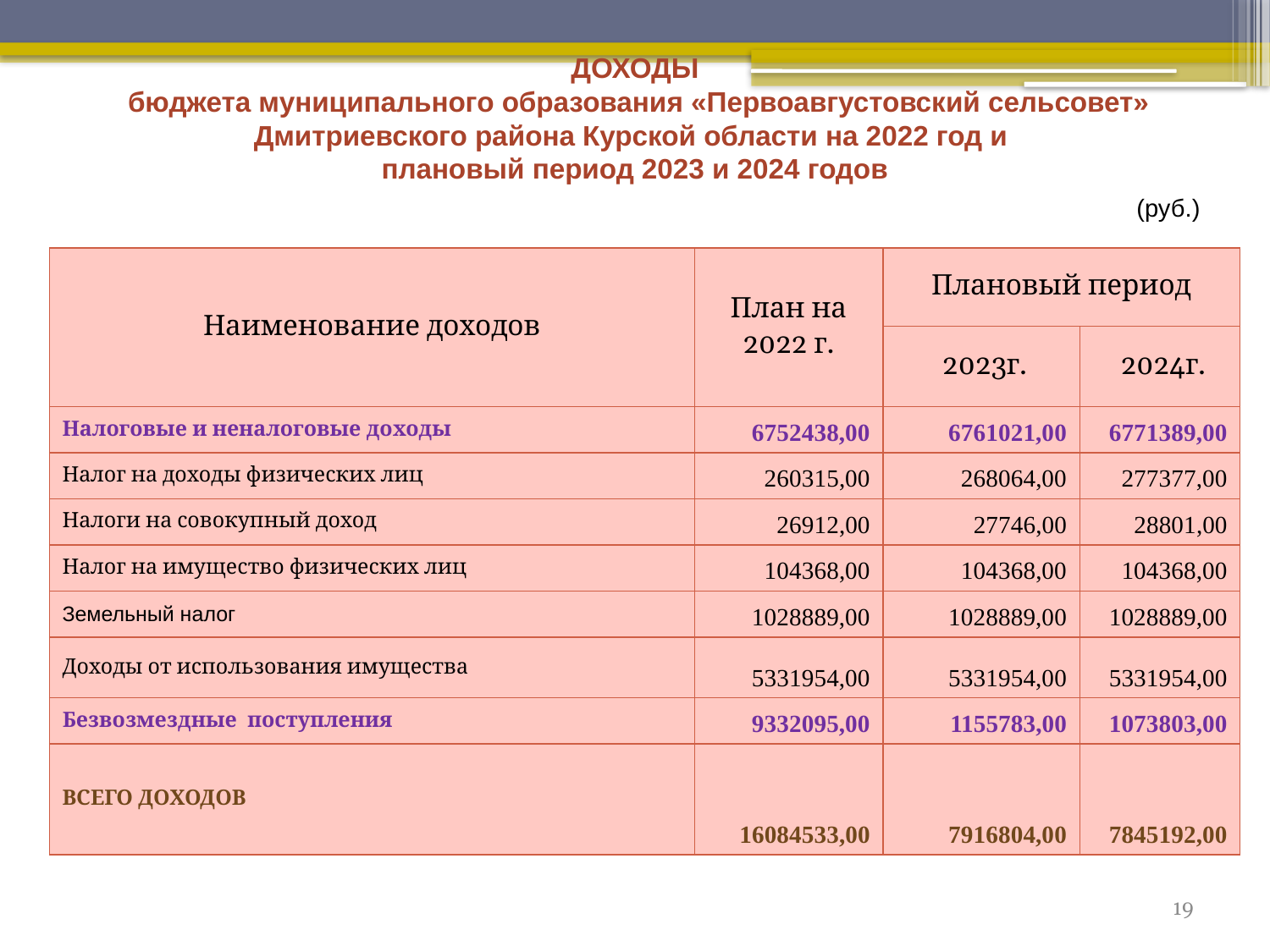

ДОХОДЫ
 бюджета муниципального образования «Первоавгустовский сельсовет» Дмитриевского района Курской области на 2022 год и
плановый период 2023 и 2024 годов
                                                                                                                        (руб.)

| Наименование доходов | План на 2022 г. | Плановый период |  |
| --- | --- | --- | --- |
|  |  | 2023г. | 2024г. |
| Налоговые и неналоговые доходы | 6752438,00 | 6761021,00 | 6771389,00 |
| Налог на доходы физических лиц | 260315,00 | 268064,00 | 277377,00 |
| Налоги на совокупный доход | 26912,00 | 27746,00 | 28801,00 |
| Налог на имущество физических лиц | 104368,00 | 104368,00 | 104368,00 |
| Земельный налог | 1028889,00 | 1028889,00 | 1028889,00 |
| Доходы от использования имущества | 5331954,00 | 5331954,00 | 5331954,00 |
| Безвозмездные поступления | 9332095,00 | 1155783,00 | 1073803,00 |
| ВСЕГО ДОХОДОВ | 16084533,00 | 7916804,00 | 7845192,00 |
19